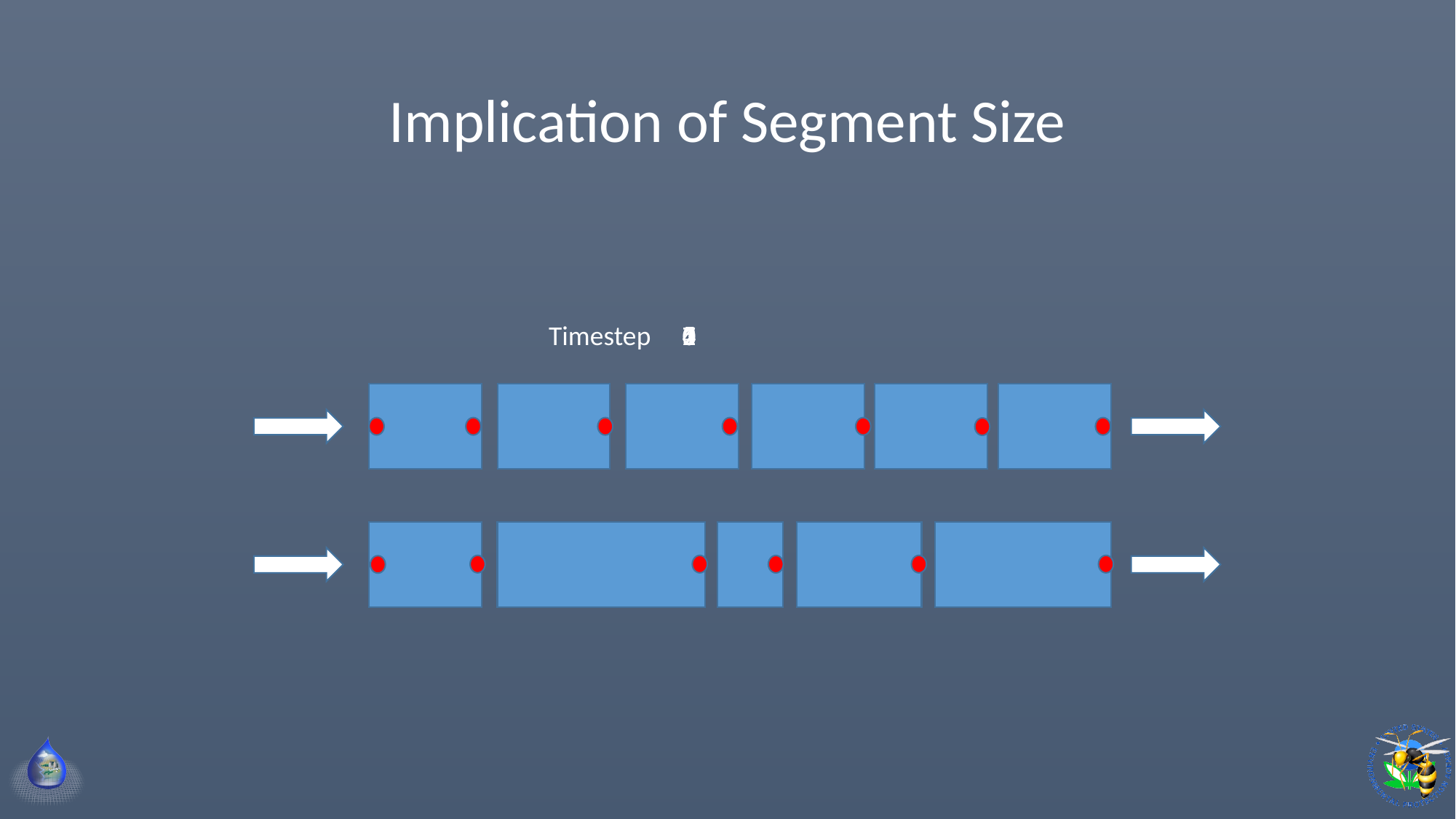

# Implication of Segment Size
5
4
3
0
1
2
Timestep
7